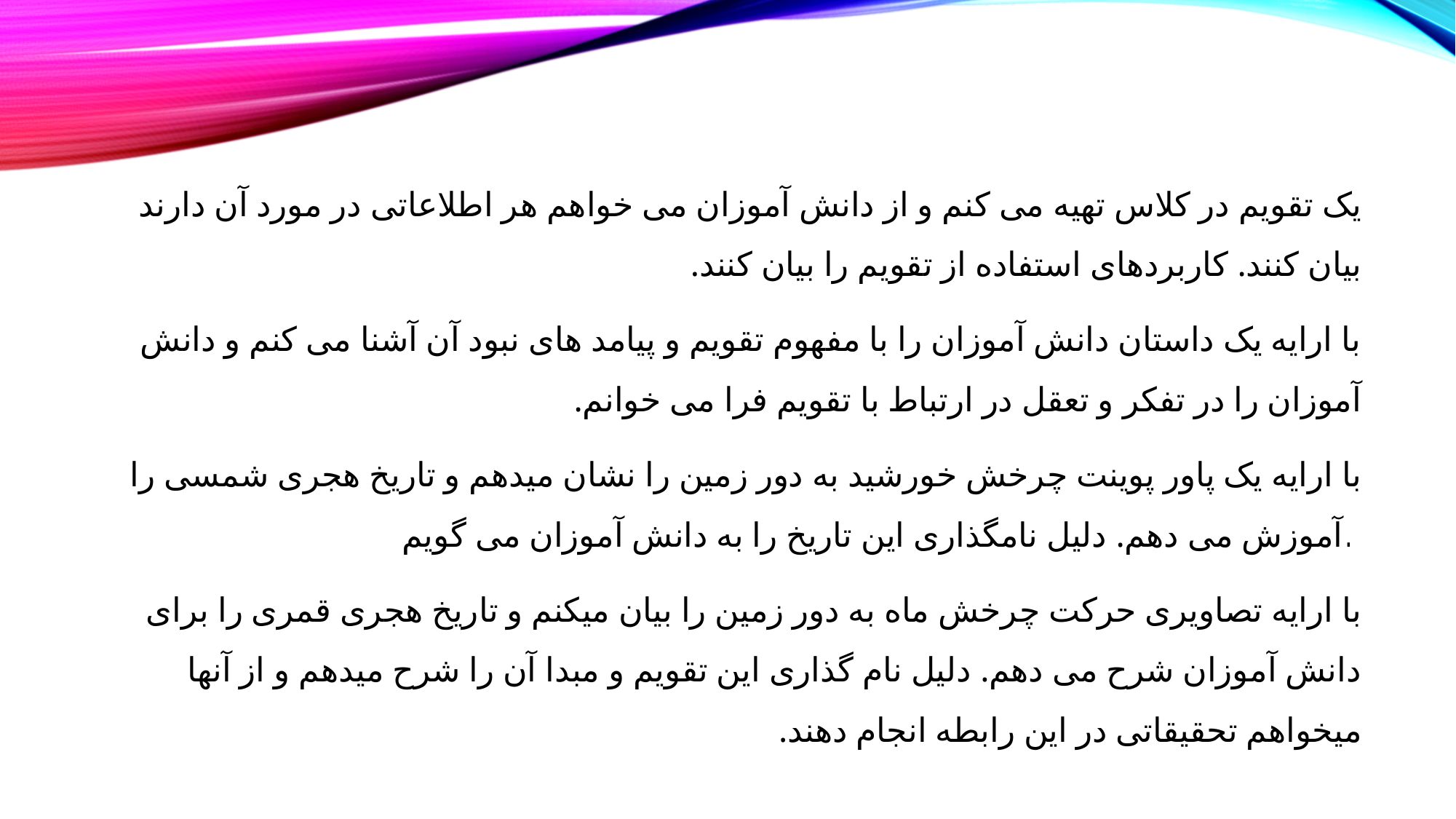

یک تقویم در کلاس تهیه می کنم و از دانش آموزان می خواهم هر اطلاعاتی در مورد آن دارند بیان کنند. کاربردهای استفاده از تقویم را بیان کنند.
با ارایه یک داستان دانش آموزان را با مفهوم تقویم و پیامد های نبود آن آشنا می کنم و دانش آموزان را در تفکر و تعقل در ارتباط با تقویم فرا می خوانم.
با ارایه یک پاور پوینت چرخش خورشید به دور زمین را نشان میدهم و تاریخ هجری شمسی را آموزش می دهم. دلیل نامگذاری این تاریخ را به دانش آموزان می گویم.
با ارایه تصاویری حرکت چرخش ماه به دور زمین را بیان میکنم و تاریخ هجری قمری را برای دانش آموزان شرح می دهم. دلیل نام گذاری این تقویم و مبدا آن را شرح میدهم و از آنها میخواهم تحقیقاتی در این رابطه انجام دهند.